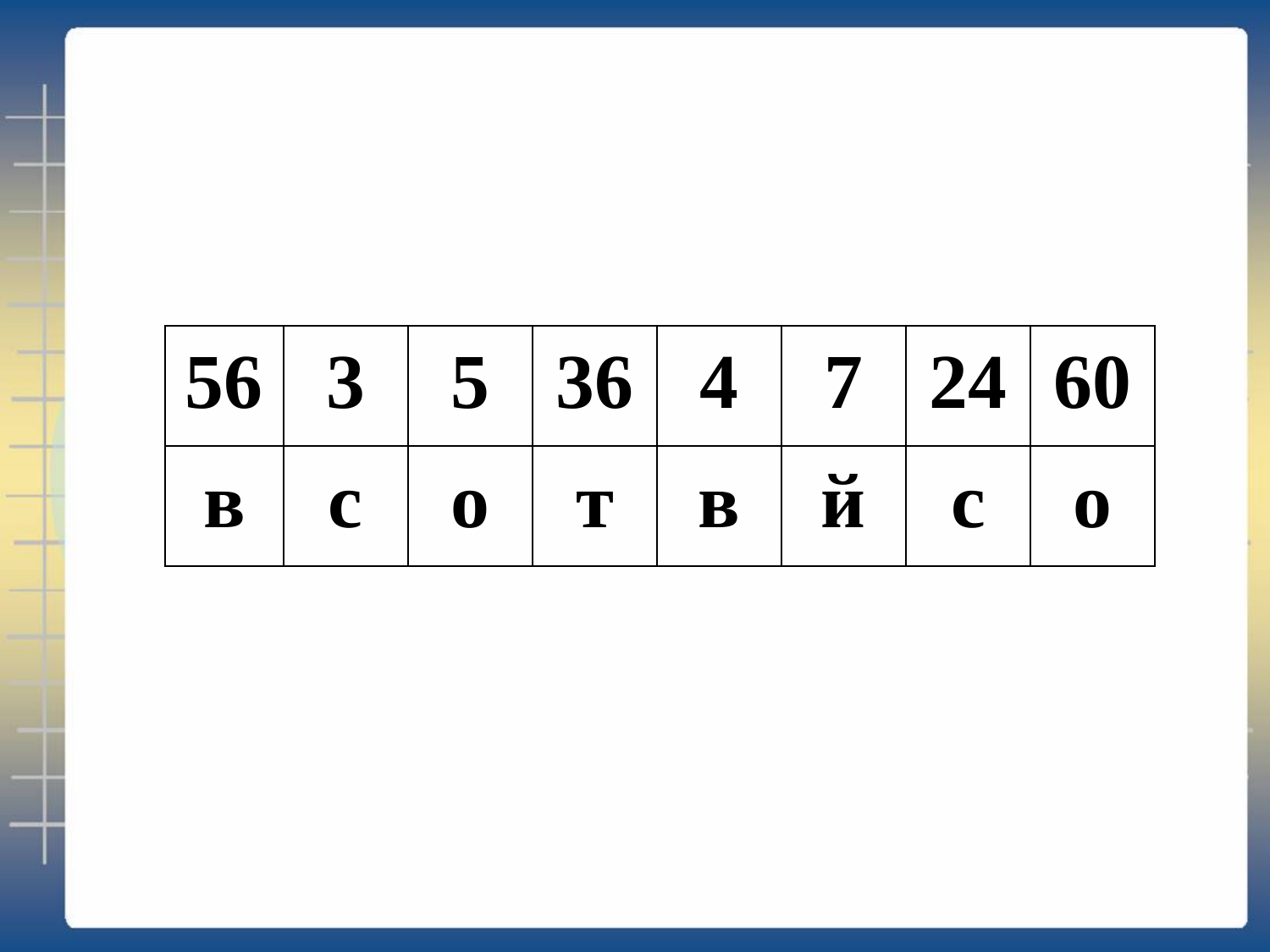

#
| 56 | 3 | 5 | 36 | 4 | 7 | 24 | 60 |
| --- | --- | --- | --- | --- | --- | --- | --- |
| в | с | о | т | в | й | с | о |